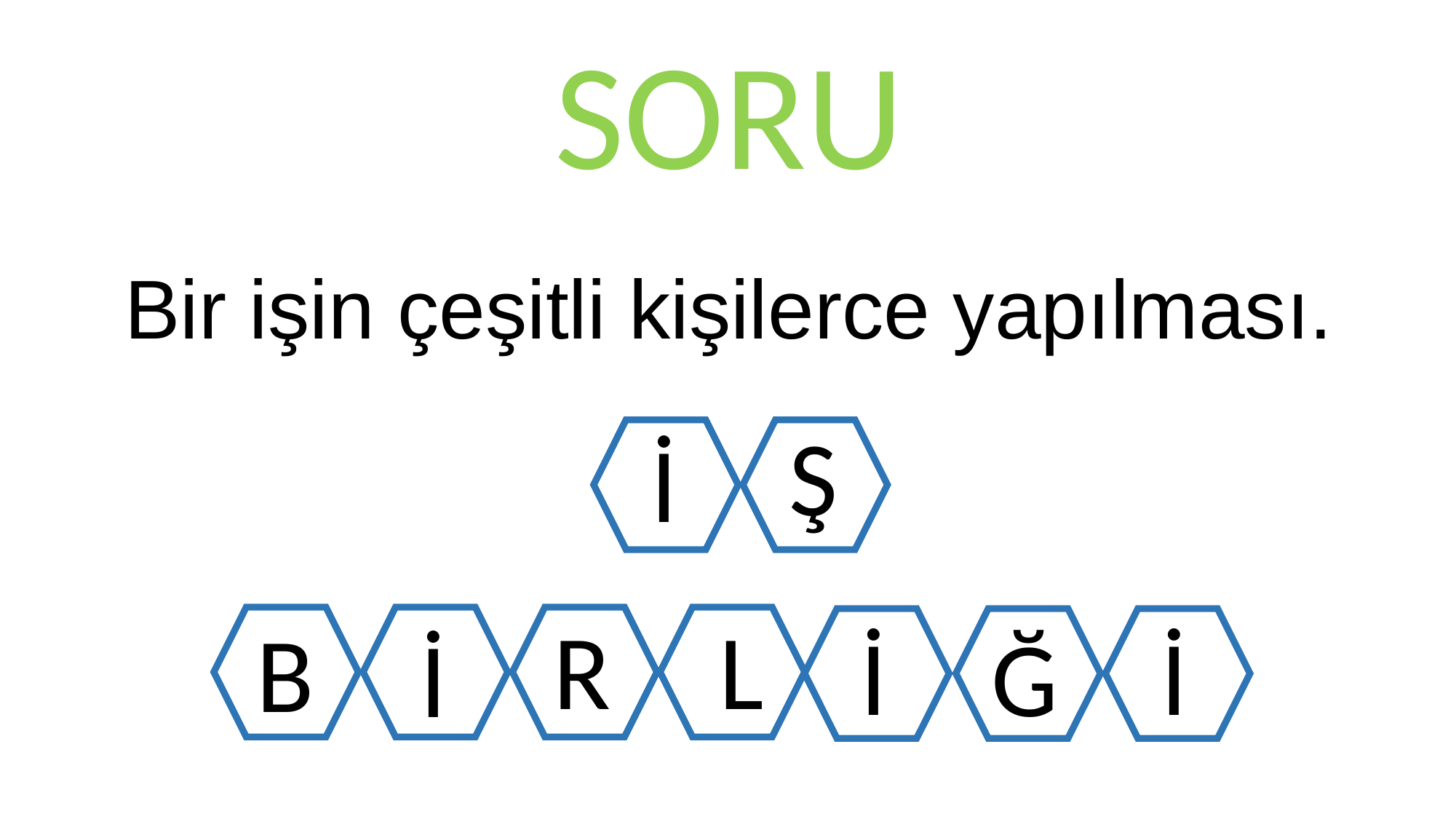

SORU
Bir işin çeşitli kişilerce yapılması.
Ş
İ

R
L
B
İ
İ
Ğ
İ